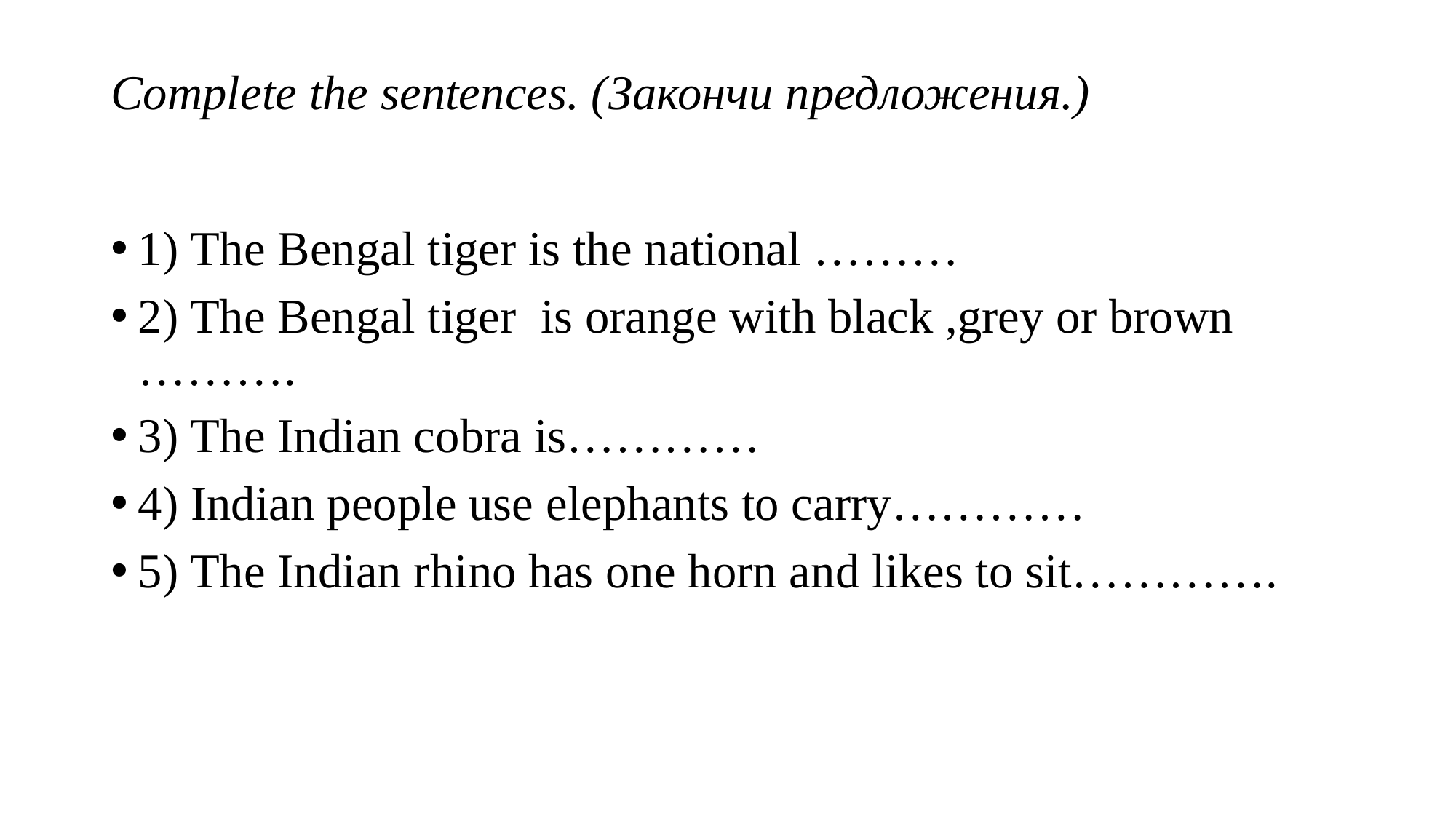

# Complete the sentences. (Закончи предложения.)
1) The Bengal tiger is the national ………
2) The Bengal tiger  is orange with black ,grey or brown ……….
3) The Indian cobra is…………
4) Indian people use elephants to carry…………
5) The Indian rhino has one horn and likes to sit………….